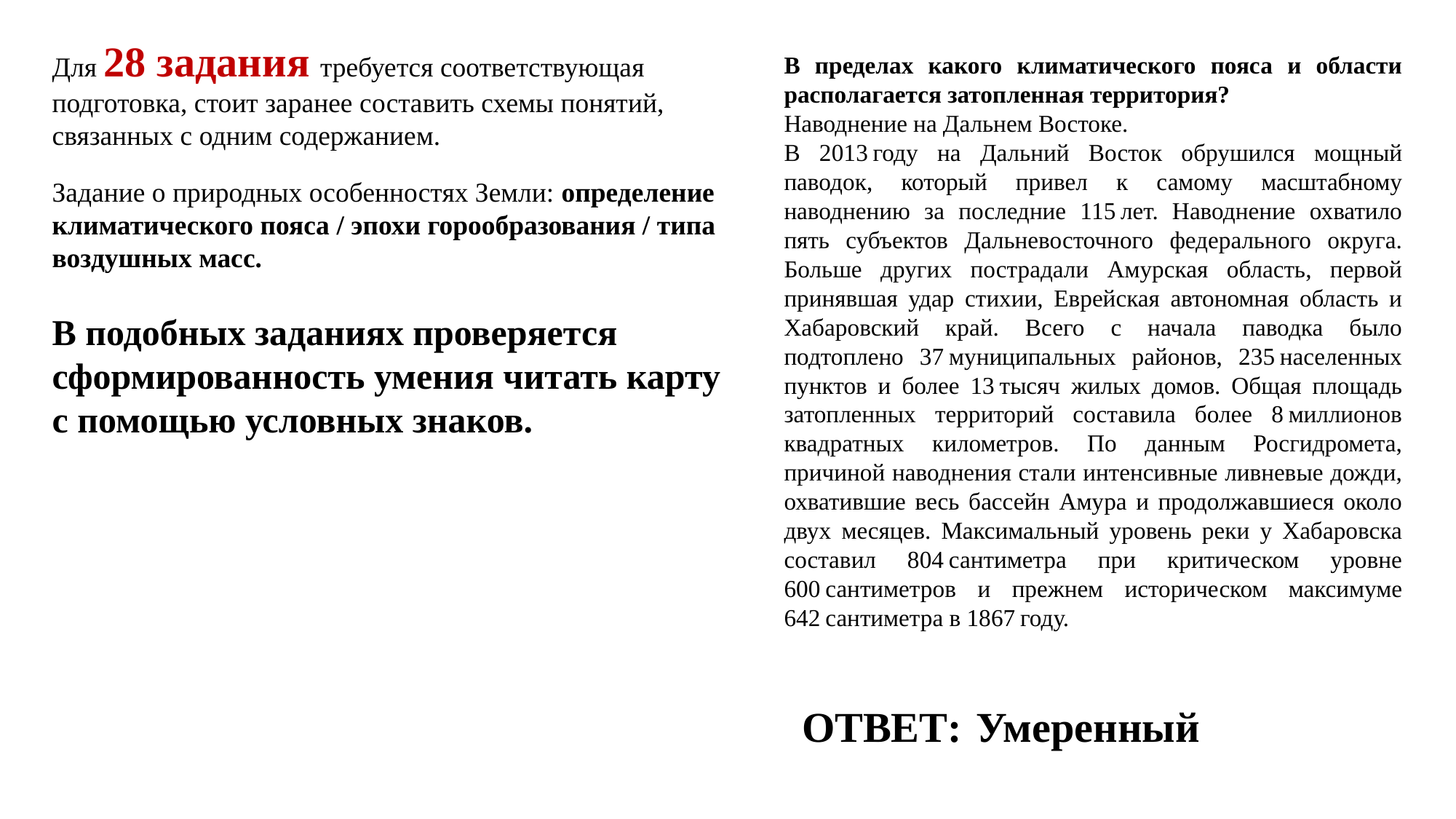

Для 28 задания требуется соответствующая подготовка, стоит заранее составить схемы понятий, связанных с одним содержанием.
В пределах какого климатического пояса и области располагается затопленная территория?
Наводнение на Дальнем Востоке.
В 2013 году на Дальний Восток обрушился мощный паводок, который привел к самому масштабному наводнению за последние 115 лет. Наводнение охватило пять субъектов Дальневосточного федерального округа. Больше других пострадали Амурская область, первой принявшая удар стихии, Еврейская автономная область и Хабаровский край. Всего с начала паводка было подтоплено 37 муниципальных районов, 235 населенных пунктов и более 13 тысяч жилых домов. Общая площадь затопленных территорий составила более 8 миллионов квадратных километров. По данным Росгидромета, причиной наводнения стали интенсивные ливневые дожди, охватившие весь бассейн Амура и продолжавшиеся около двух месяцев. Максимальный уровень реки у Хабаровска составил 804 сантиметра при критическом уровне 600 сантиметров и прежнем историческом максимуме 642 сантиметра в 1867 году.

Задание о природных особенностях Земли: определение климатического пояса / эпохи горообразования / типа воздушных масс.
В подобных заданиях проверяется сформированность умения читать карту с помощью условных знаков.​
ОТВЕТ:  Умеренный